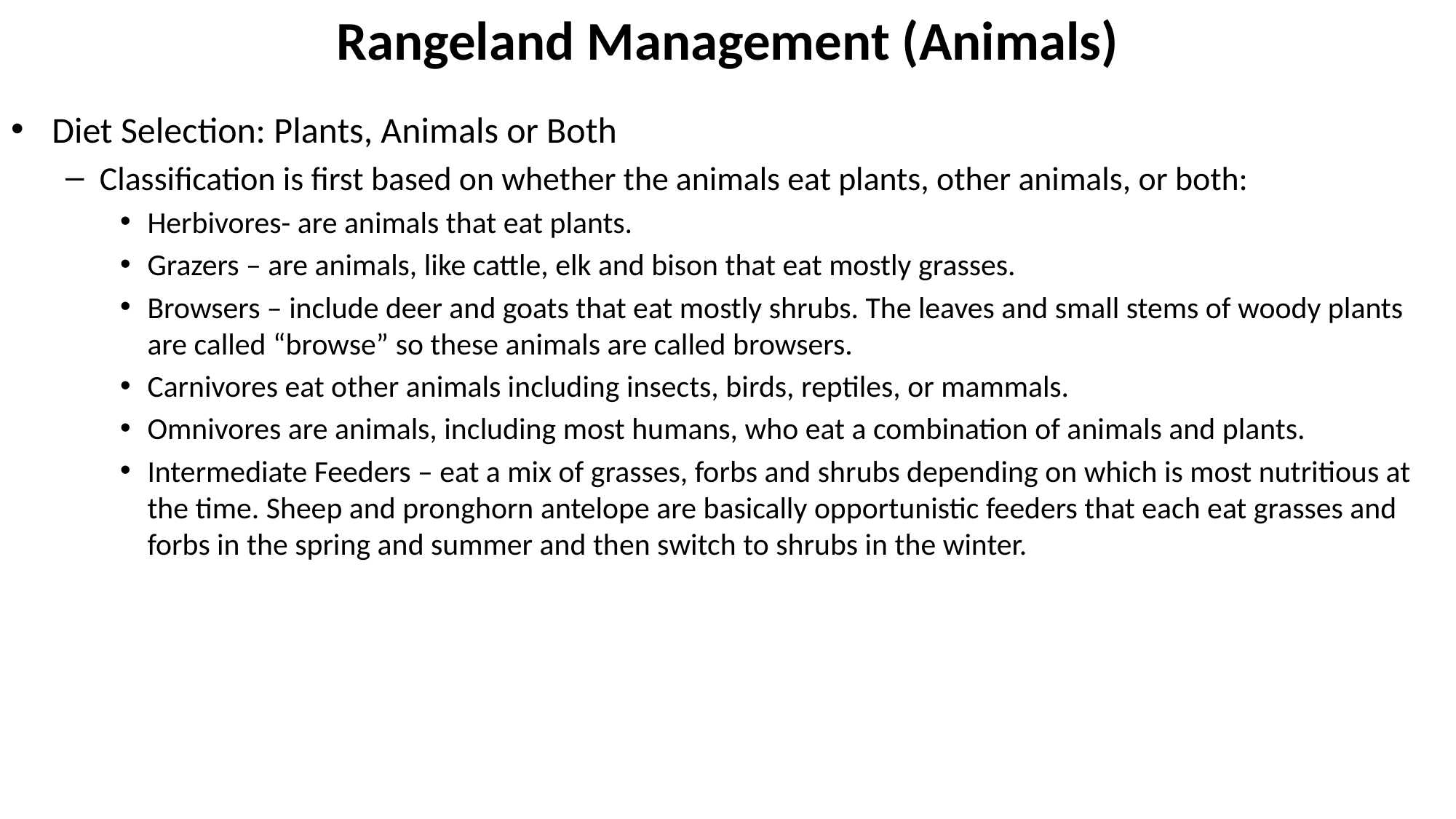

Rangeland Management (Animals)
Diet Selection: Plants, Animals or Both
Classification is first based on whether the animals eat plants, other animals, or both:
Herbivores- are animals that eat plants.
Grazers – are animals, like cattle, elk and bison that eat mostly grasses.
Browsers – include deer and goats that eat mostly shrubs. The leaves and small stems of woody plants are called “browse” so these animals are called browsers.
Carnivores eat other animals including insects, birds, reptiles, or mammals.
Omnivores are animals, including most humans, who eat a combination of animals and plants.
Intermediate Feeders – eat a mix of grasses, forbs and shrubs depending on which is most nutritious at the time. Sheep and pronghorn antelope are basically opportunistic feeders that each eat grasses and forbs in the spring and summer and then switch to shrubs in the winter.